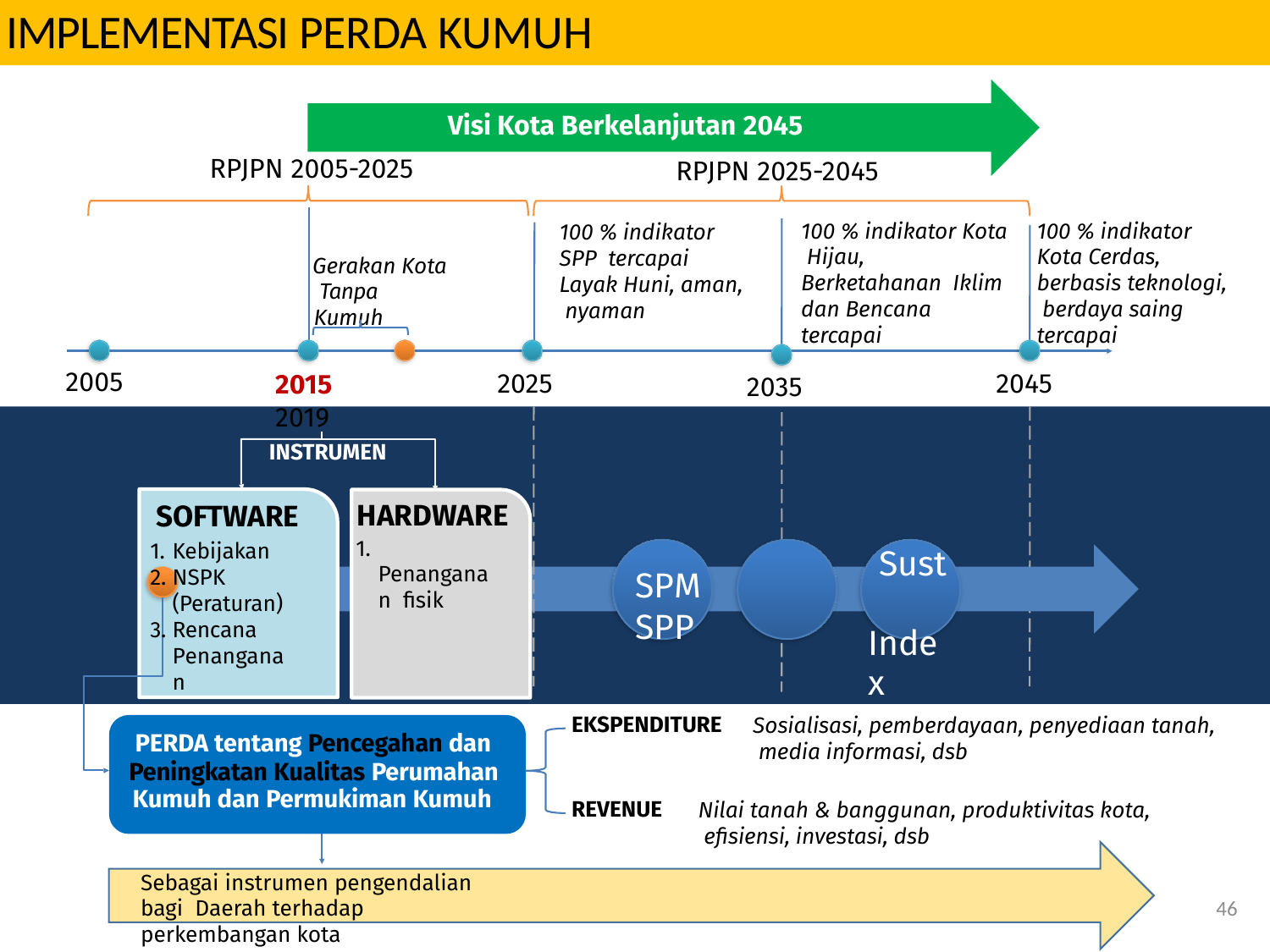

# IMPLEMENTASI PERDA KUMUH

Visi Kota Berkelanjutan 2045
RPJPN 2005-2025
RPJPN 2025-2045

100 % indikator Kota  Hijau, Berketahanan  Iklim dan Bencana  tercapai
100 % indikator  Kota Cerdas,  berbasis teknologi,  berdaya saing  tercapai
100 % indikator SPP  tercapai
Layak Huni, aman,  nyaman

Gerakan Kota  Tanpa Kumuh

2015	2019
INSTRUMEN
2005
2025
2045
2035

SOFTWARE
Kebijakan
NSPK
HARDWARE
1. Penanganan  fisik

Sust  Index

SPM	SPP

(Peraturan)

3. Rencana  Penanganan
EKSPENDITURE
Sosialisasi, pemberdayaan, penyediaan tanah,  media informasi, dsb

PERDA tentang Pencegahan dan  Peningkatan Kualitas Perumahan

Kumuh dan Permukiman Kumuh
REVENUE
Nilai tanah & banggunan, produktivitas kota,  efisiensi, investasi, dsb

Sebagai instrumen pengendalian bagi  Daerah terhadap perkembangan kota
46